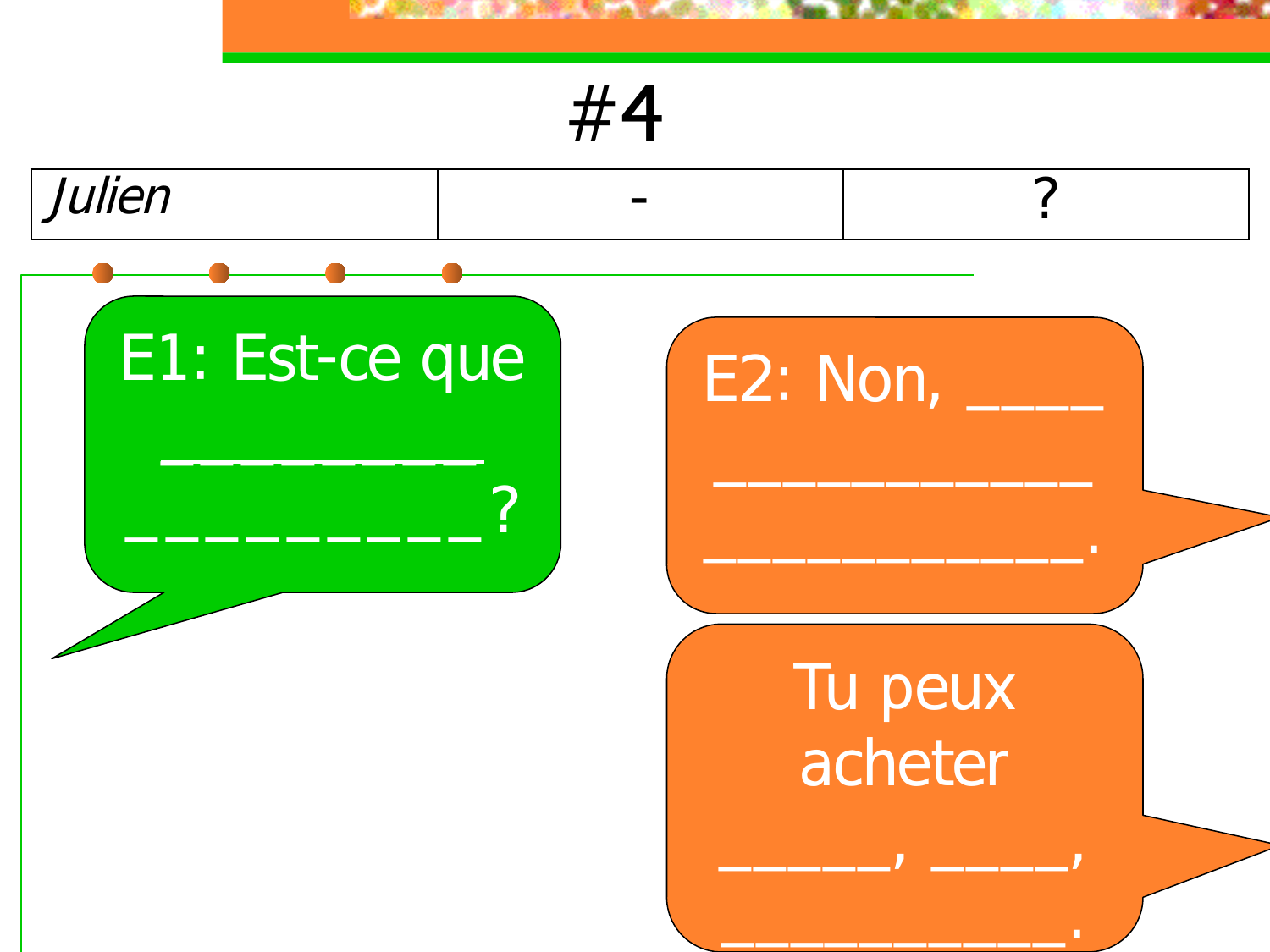

# #4
| Julien | - | ? |
| --- | --- | --- |
E1: Est-ce que ________ _________?

E2: Non, ____
___________
___________.

Tu peux acheter _____, ____, __________.